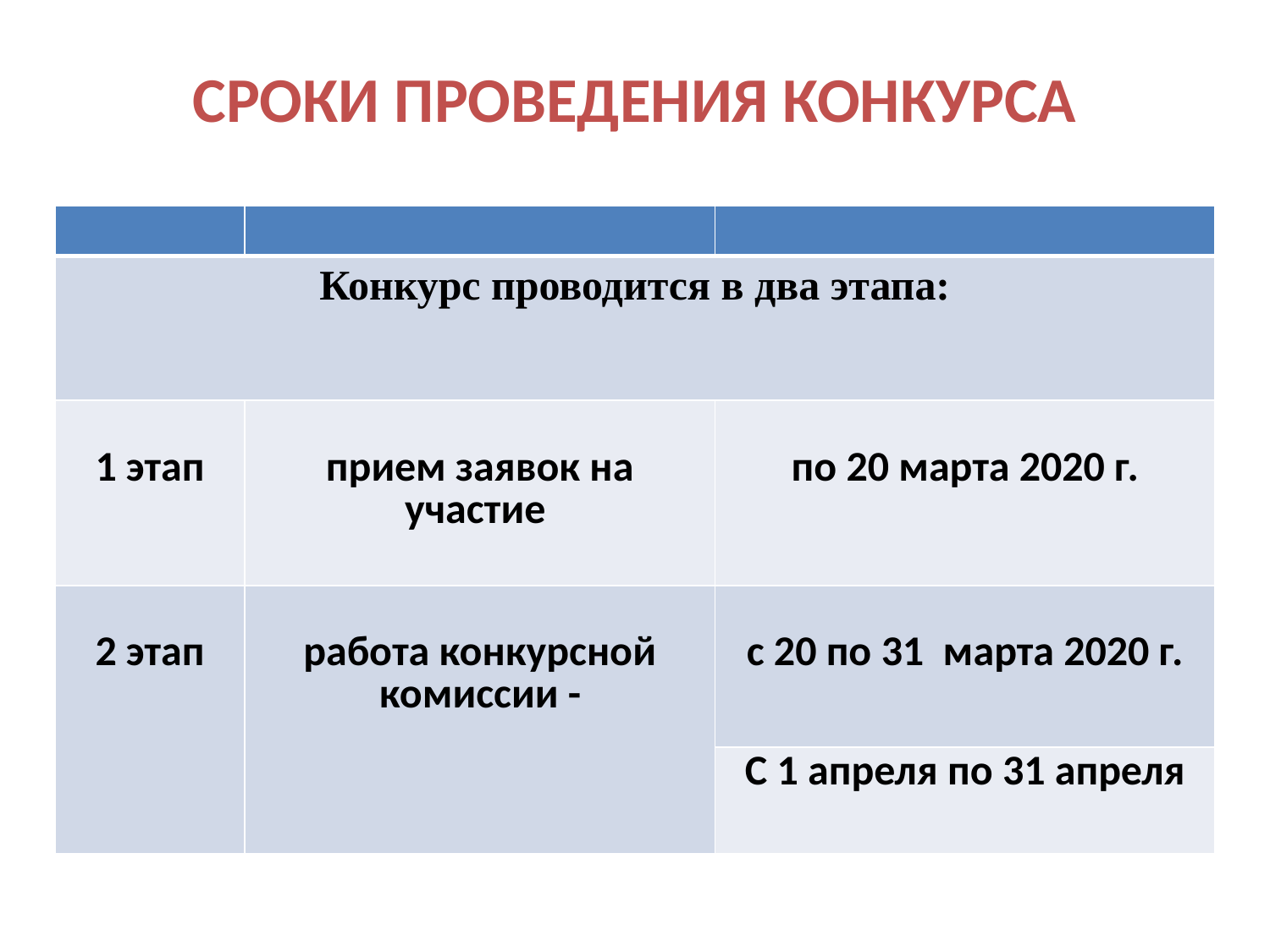

# СРОКИ ПРОВЕДЕНИЯ КОНКУРСА
|  |  |  |
| --- | --- | --- |
| Конкурс проводится в два этапа: |  |  |
| 1 этап | прием заявок на участие | по 20 марта 2020 г. |
| 2 этап | работа конкурсной комиссии - | с 20 по 31 марта 2020 г. |
|  |  | С 1 апреля по 31 апреля |